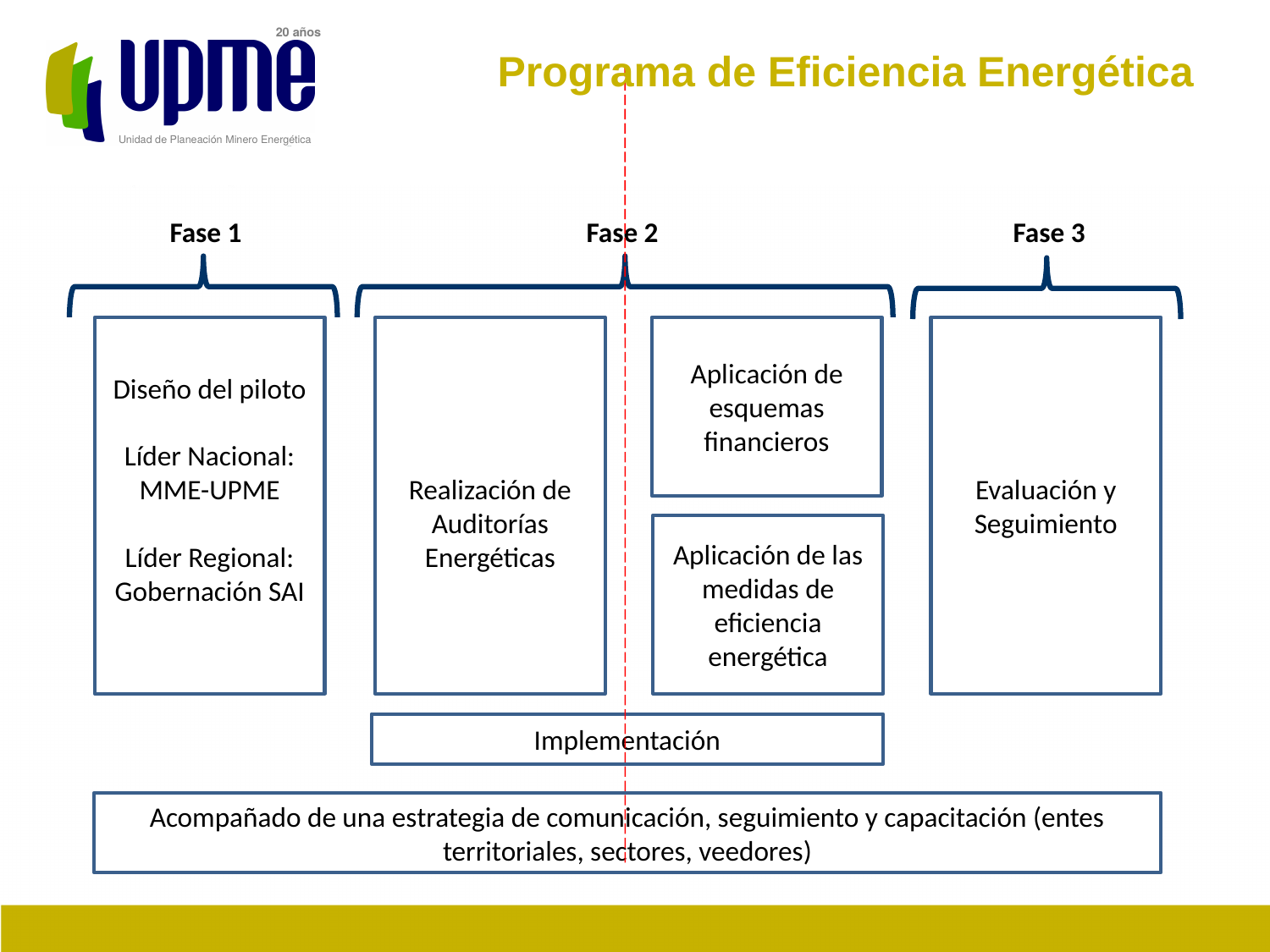

# Programa de Eficiencia Energética

Fase 1
Fase 2
Fase 3
Diseño del piloto

Líder Nacional: MME-UPME

Líder Regional: Gobernación SAI

Realización de Auditorías Energéticas
Aplicación de esquemas financieros
Evaluación y Seguimiento
Aplicación de las medidas de eficiencia energética
Implementación
Acompañado de una estrategia de comunicación, seguimiento y capacitación (entes territoriales, sectores, veedores)